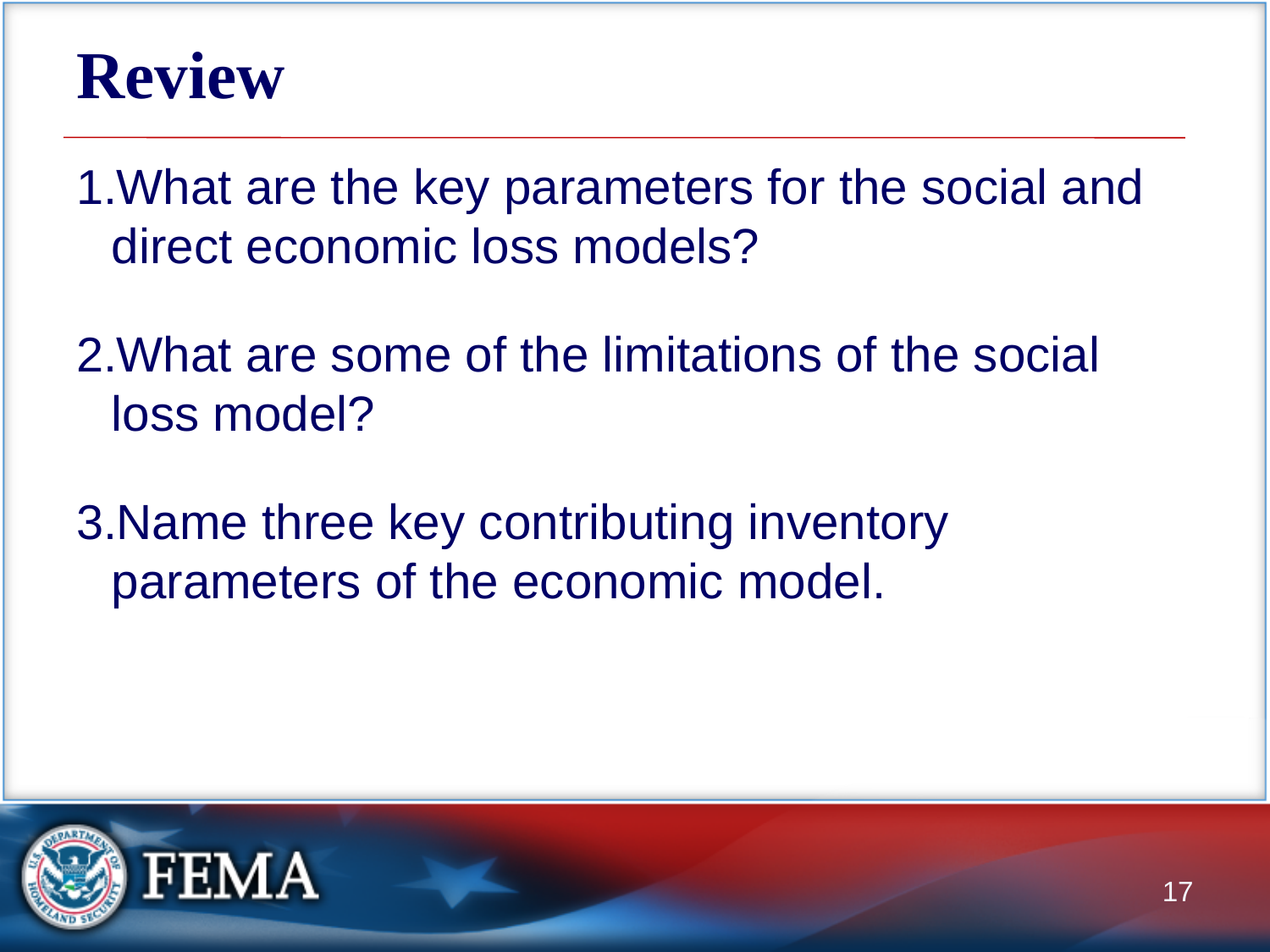

# Review
What are the key parameters for the social and direct economic loss models?
What are some of the limitations of the social loss model?
Name three key contributing inventory parameters of the economic model.

17